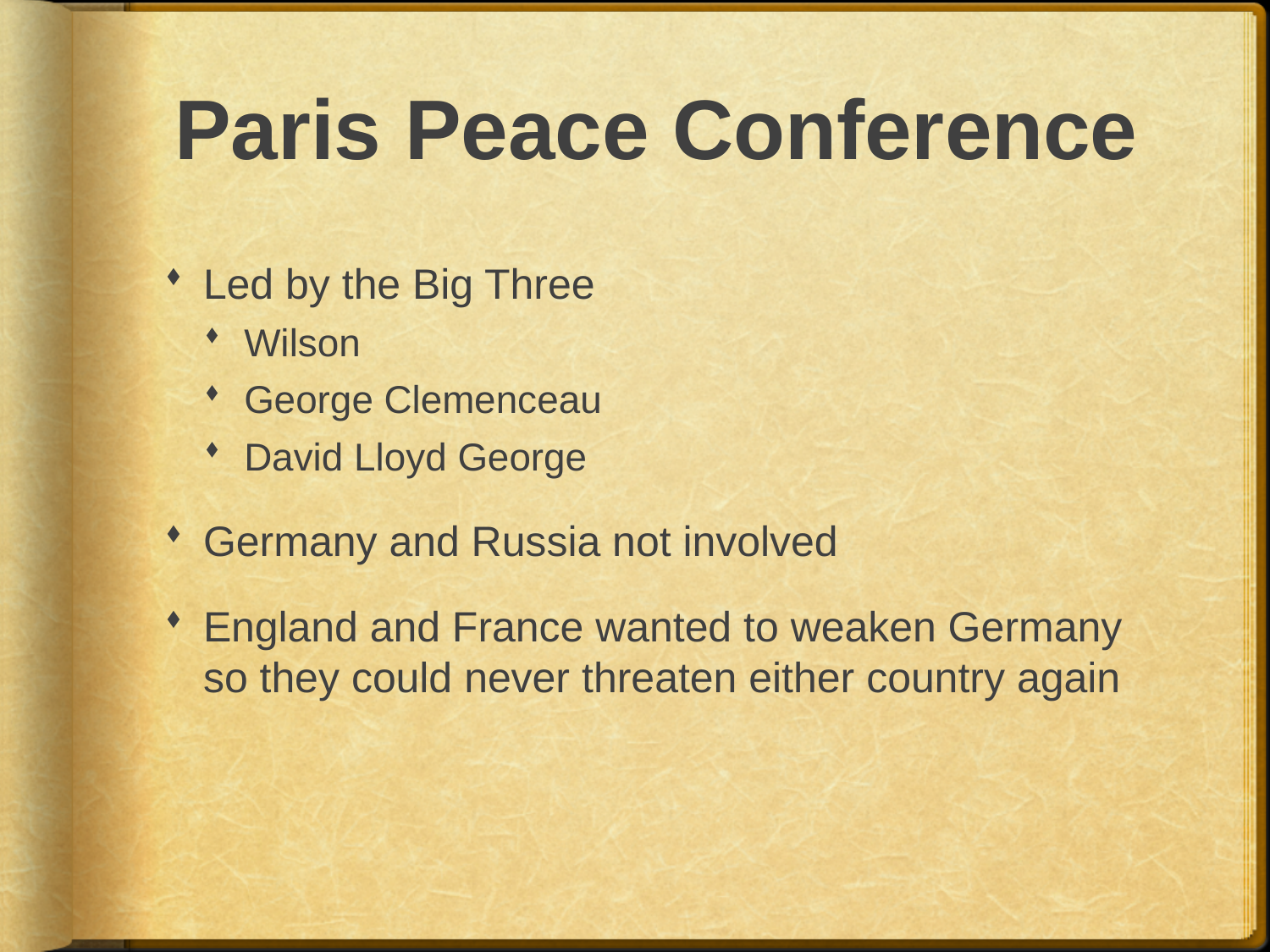

# Paris Peace Conference
Led by the Big Three
Wilson
George Clemenceau
David Lloyd George
Germany and Russia not involved
England and France wanted to weaken Germany so they could never threaten either country again